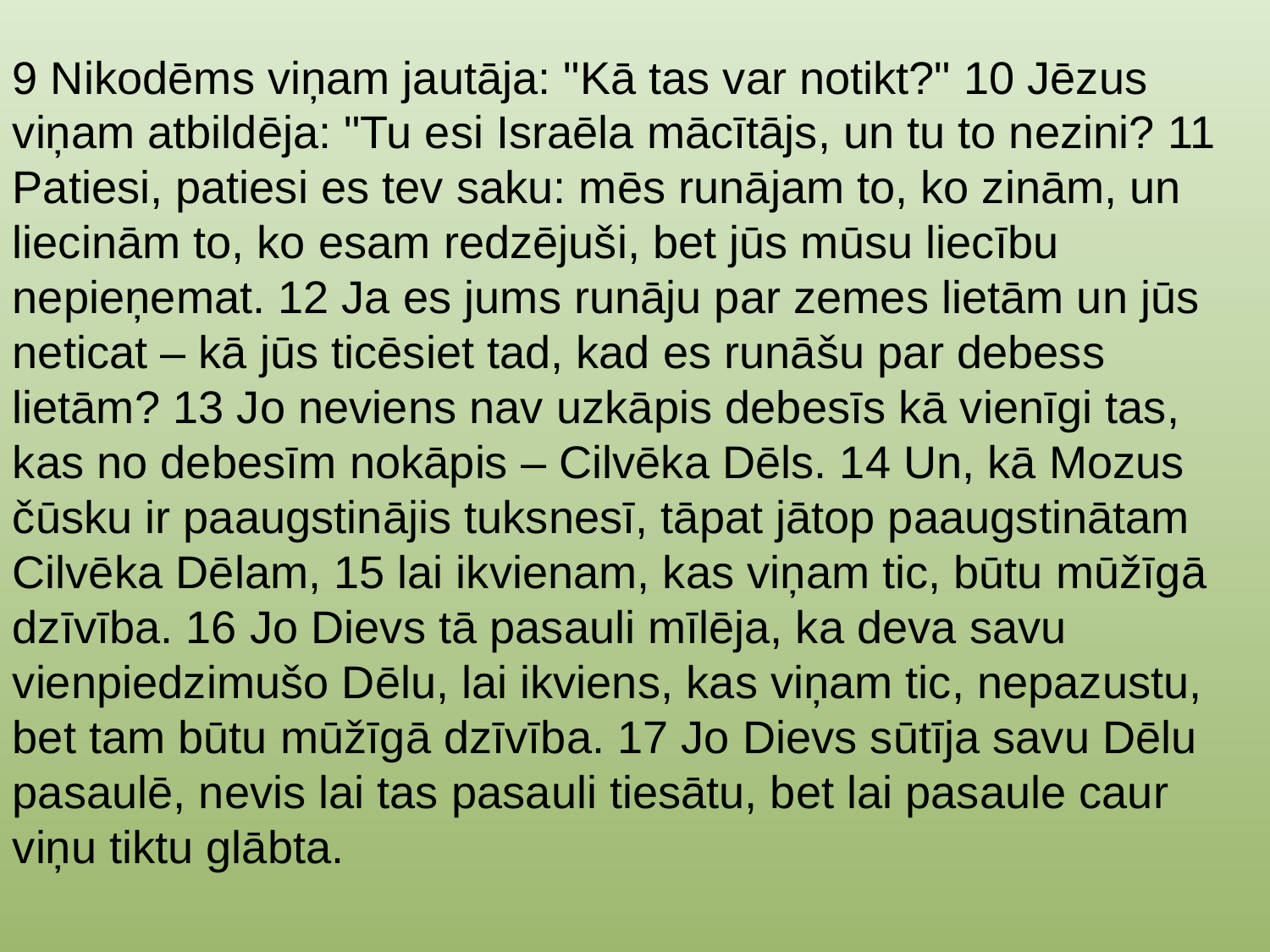

9 Nikodēms viņam jautāja: "Kā tas var notikt?" 10 Jēzus viņam atbildēja: "Tu esi Israēla mācītājs, un tu to nezini? 11 Patiesi, patiesi es tev saku: mēs runājam to, ko zinām, un liecinām to, ko esam redzējuši, bet jūs mūsu liecību nepieņemat. 12 Ja es jums runāju par zemes lietām un jūs neticat – kā jūs ticēsiet tad, kad es runāšu par debess lietām? 13 Jo neviens nav uzkāpis debesīs kā vienīgi tas, kas no debesīm nokāpis – Cilvēka Dēls. 14 Un, kā Mozus čūsku ir paaugstinājis tuksnesī, tāpat jātop paaugstinātam Cilvēka Dēlam, 15 lai ikvienam, kas viņam tic, būtu mūžīgā dzīvība. 16 Jo Dievs tā pasauli mīlēja, ka deva savu vienpiedzimušo Dēlu, lai ikviens, kas viņam tic, nepazustu, bet tam būtu mūžīgā dzīvība. 17 Jo Dievs sūtīja savu Dēlu pasaulē, nevis lai tas pasauli tiesātu, bet lai pasaule caur viņu tiktu glābta.